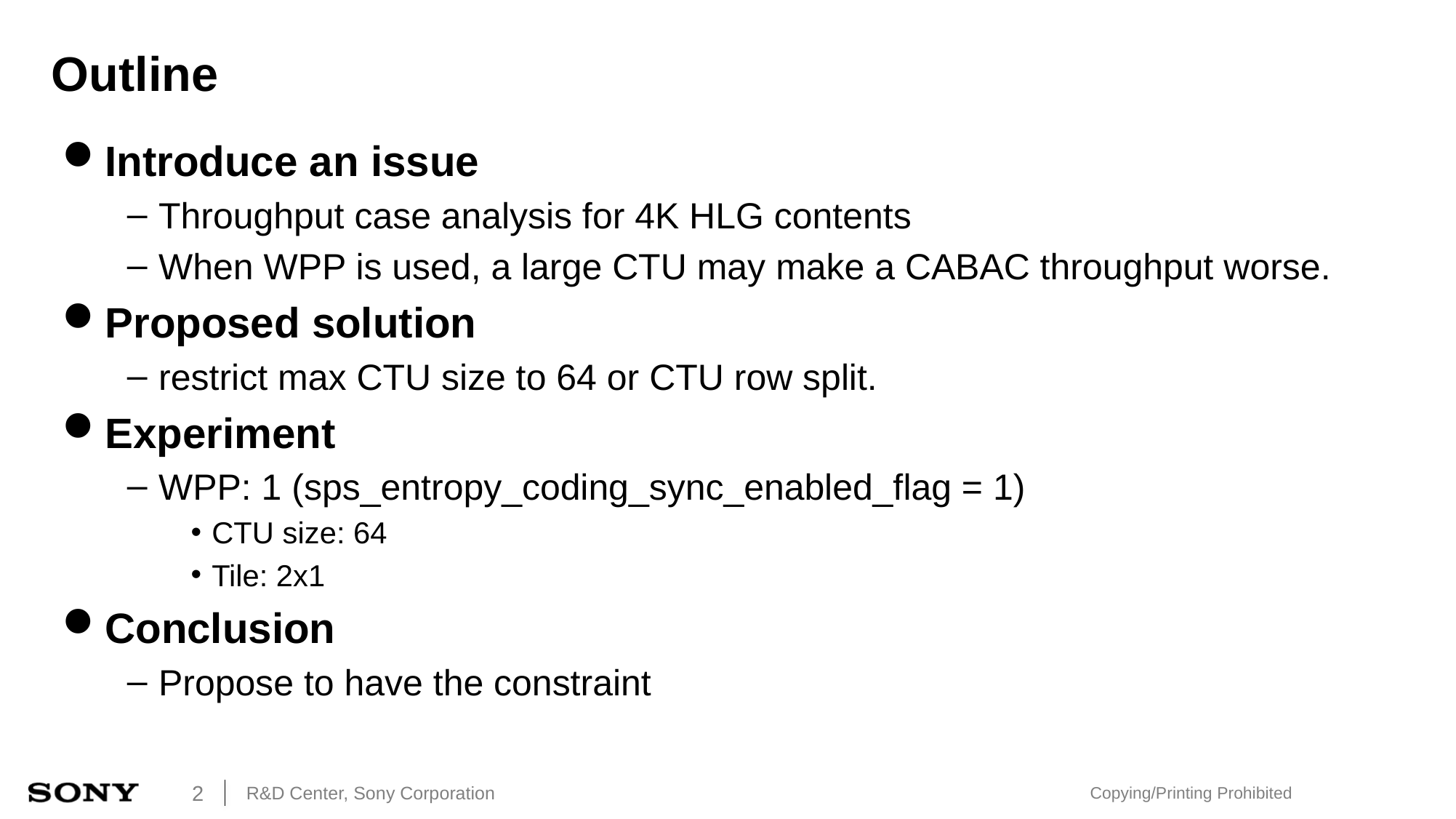

# Outline
Introduce an issue
Throughput case analysis for 4K HLG contents
When WPP is used, a large CTU may make a CABAC throughput worse.
Proposed solution
restrict max CTU size to 64 or CTU row split.
Experiment
WPP: 1 (sps_entropy_coding_sync_enabled_flag = 1)
CTU size: 64
Tile: 2x1
Conclusion
Propose to have the constraint